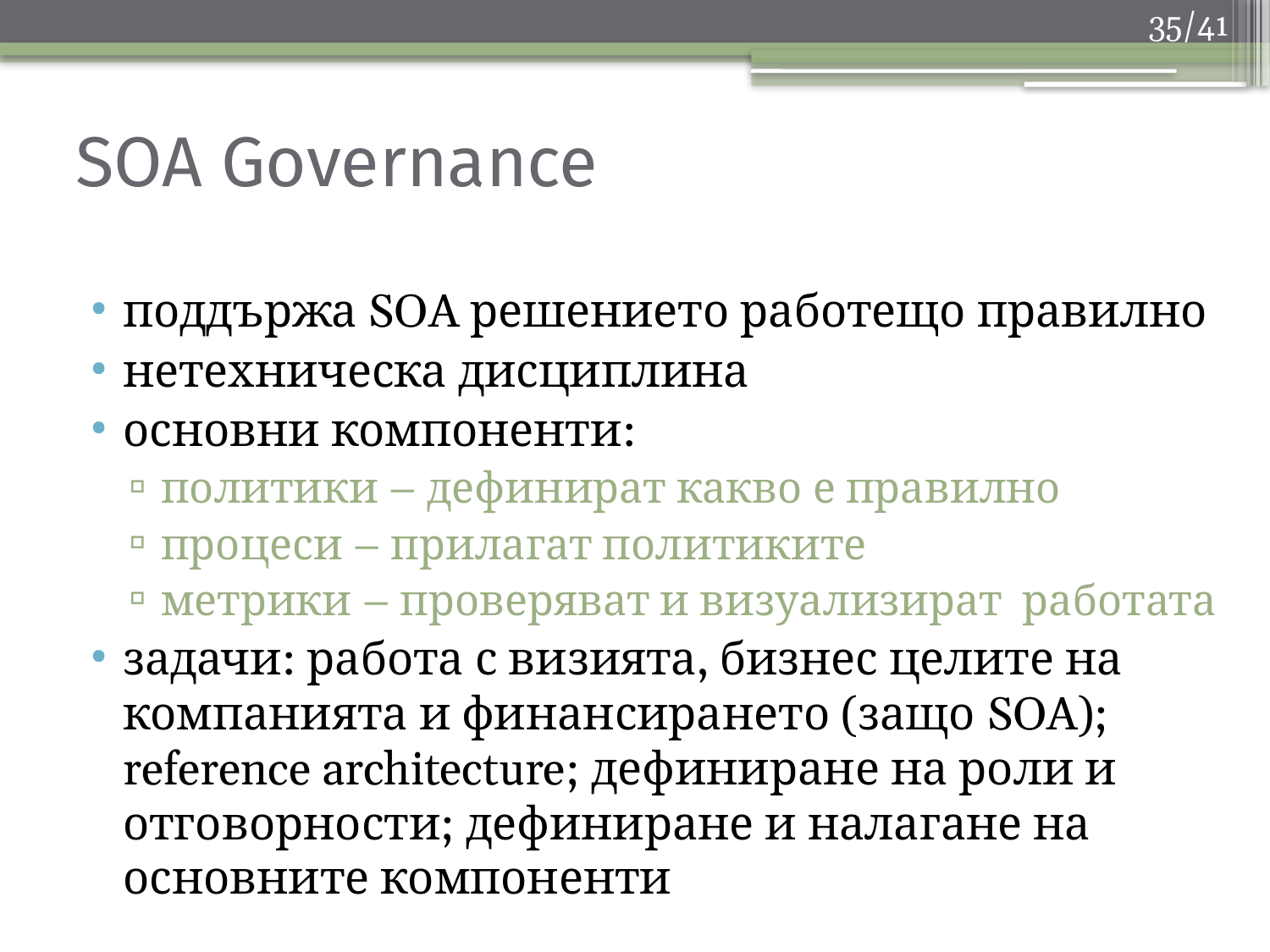

35/41
SOA Governance
поддържа SOA решението работещо правилно
нетехническа дисциплина
основни компоненти:
политики – дефинират какво е правилно
процеси – прилагат политиките
метрики – проверяват и визуализират  работата
задачи: работа с визията, бизнес целите на компанията и финансирането (защо SOA); reference architecture; дефиниране на роли и отговорности; дефиниране и налагане на основните компоненти